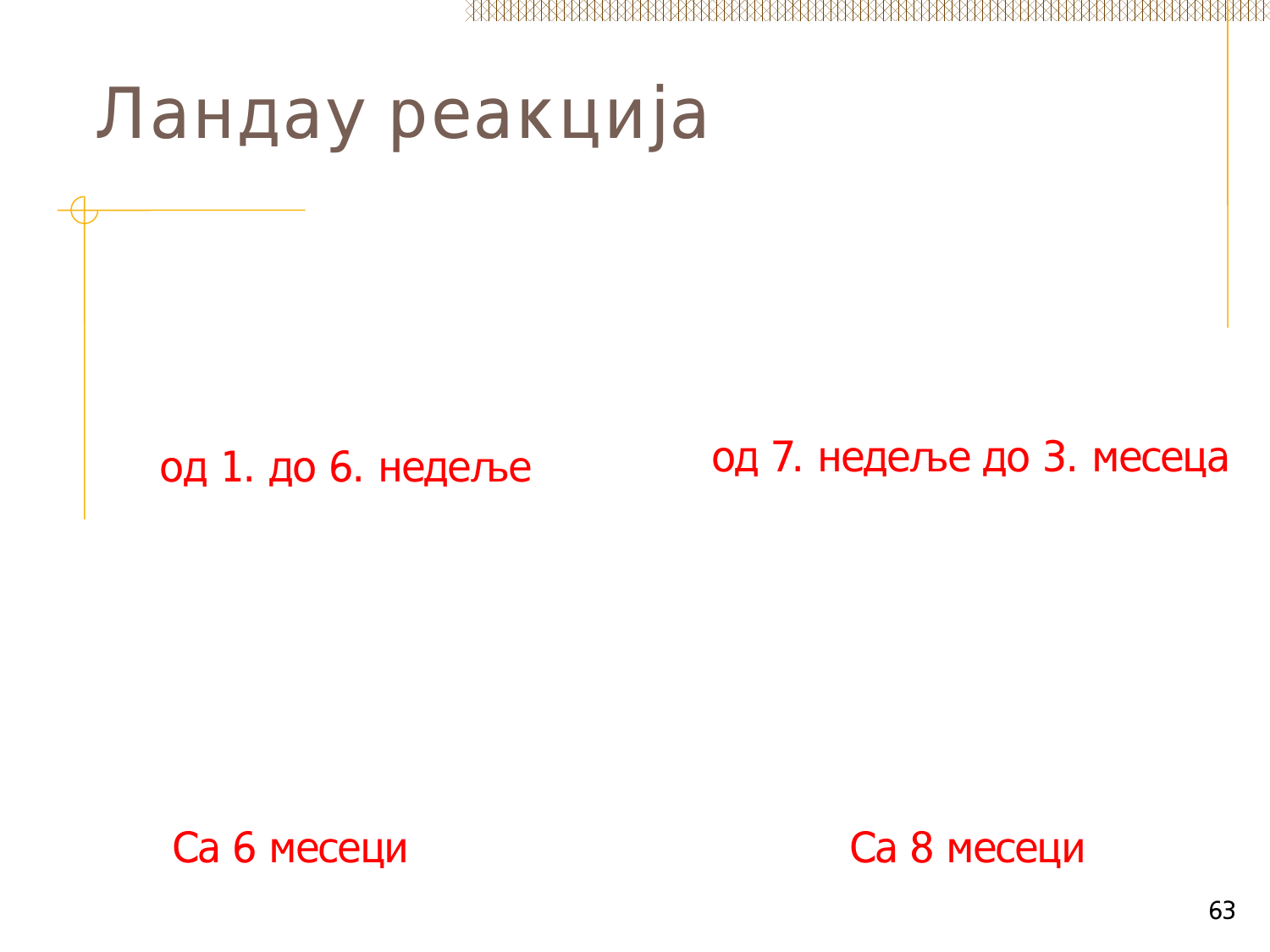

# Ландау реакција

од 7. недеље до 3. месеца
од 1. до 6. недеље
Са 6 месеци
Са 8 месеци
63